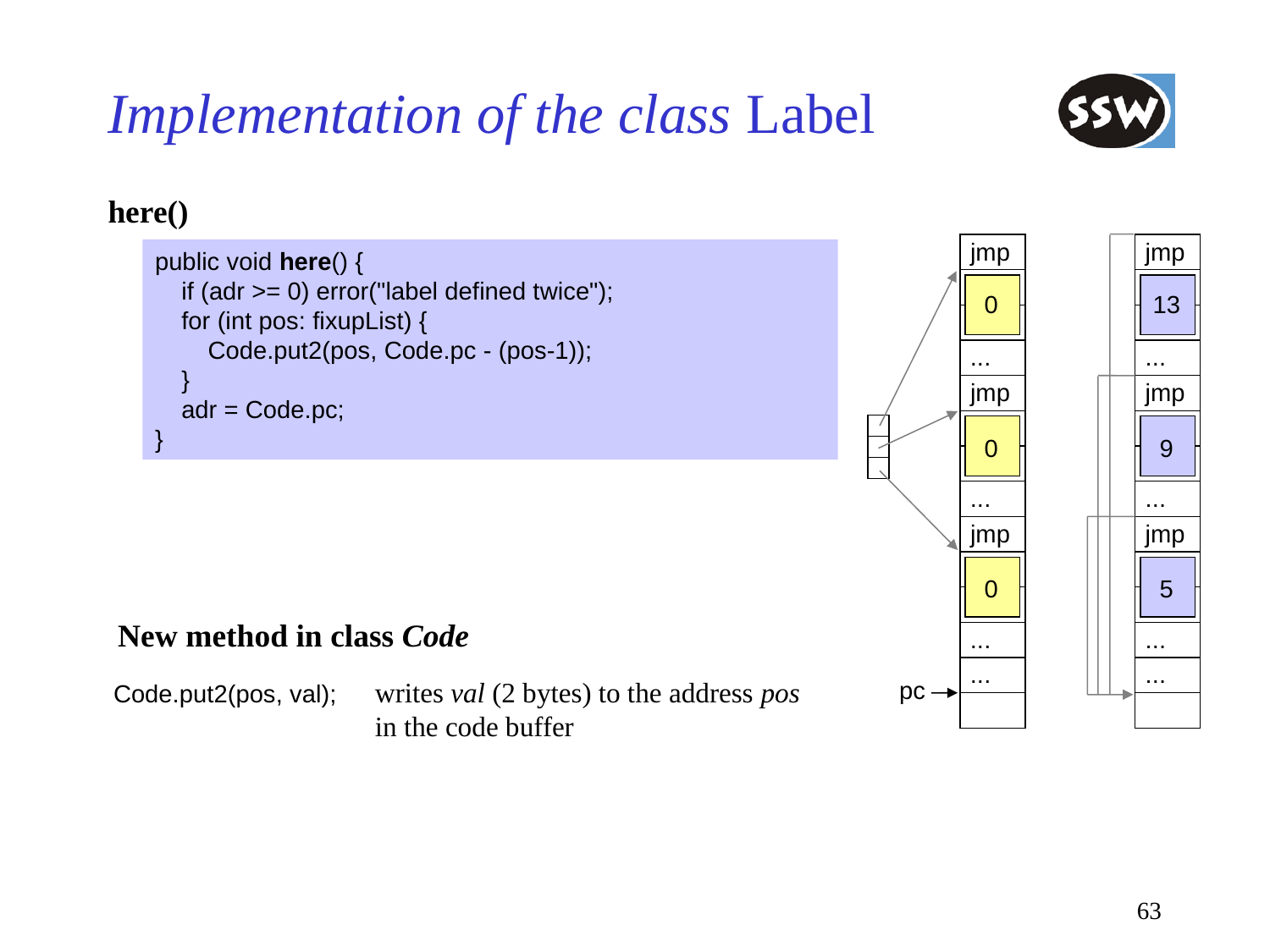

# Implementation of the class Label
here()

jmp
jmp
public void here() {
	if (adr >= 0) error("label defined twice");
	for (int pos: fixupList) {
		Code.put2(pos, Code.pc - (pos-1));
	}
	adr = Code.pc;
}

0
13

...
...

jmp
jmp

9
0

...
...

jmp
jmp

5
0

New method in class Code
writes val (2 bytes) to the address pos
in the code buffer
Code.put2(pos, val);

...
...

...
...
pc

63